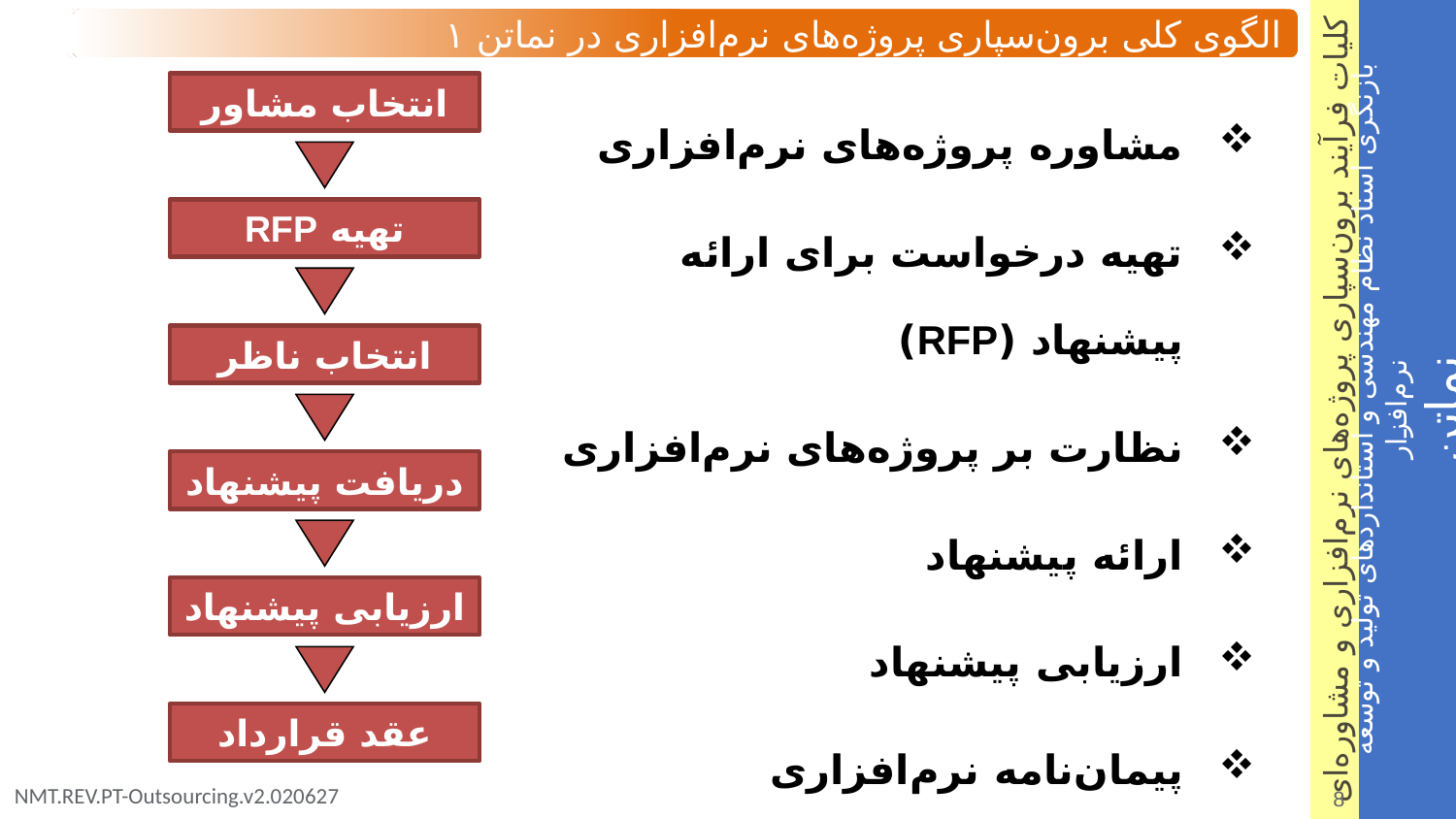

الگوی کلی برون‌سپاری پروژه‌های نرم‌افزاری در نماتن ۱
انتخاب مشاور
مشاوره پروژه‌های نرم‌افزاری
تهيه درخواست برای ارائه پيشنهاد (RFP)
نظارت بر پروژه‌های نرم‌افزاری
ارائه پيشنهاد
ارزيابی پيشنهاد
پيمان‌نامه نرم‌افزاری

تهيه RFP

انتخاب ناظر

دريافت پيشنهاد

ارزيابی پيشنهاد

عقد قرارداد
8